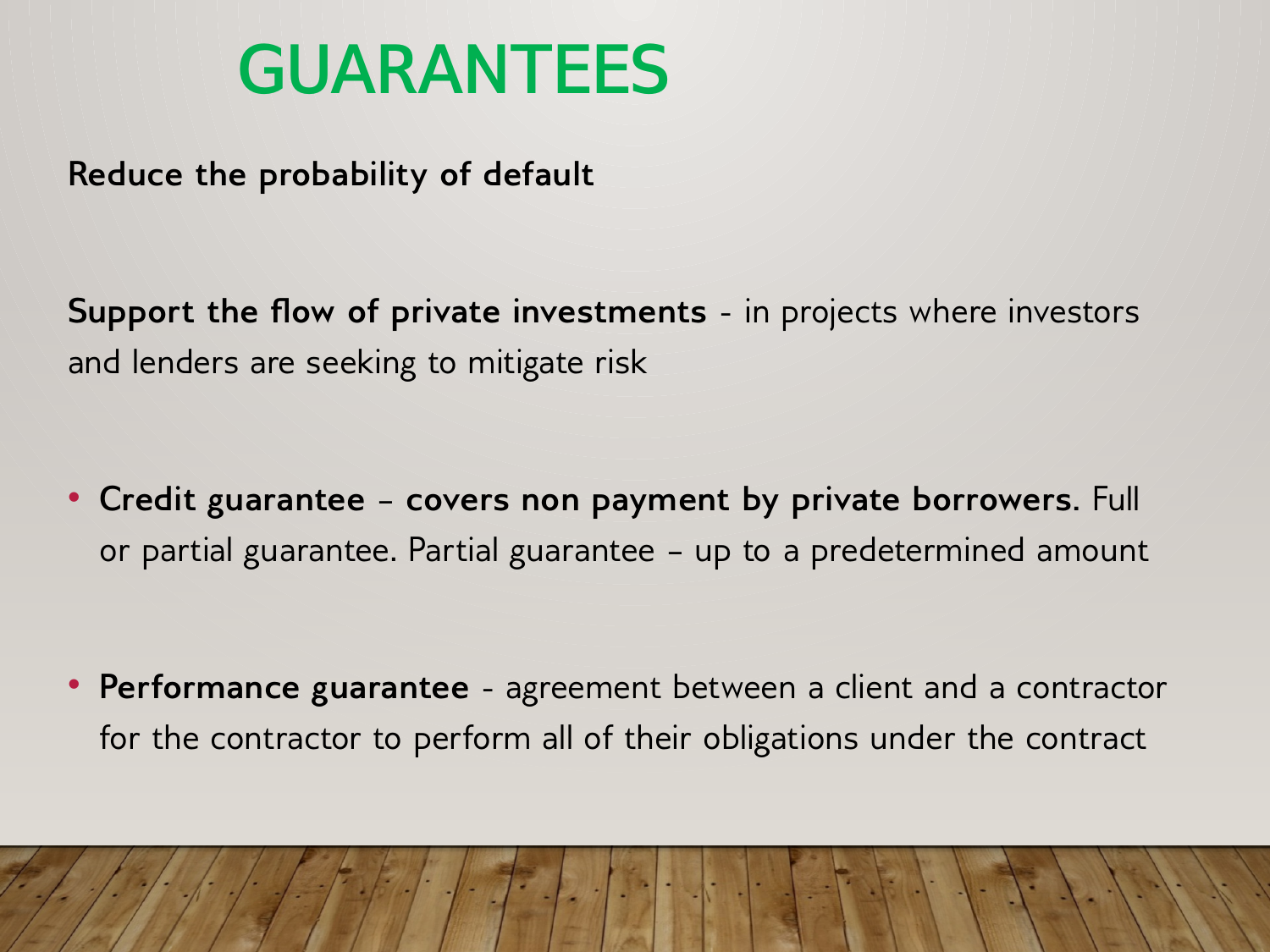

Guarantees
Reduce the probability of default

Support the flow of private investments - in projects where investors and lenders are seeking to mitigate risk

Credit guarantee – covers non payment by private borrowers. Full or partial guarantee. Partial guarantee – up to a predetermined amount

Performance guarantee - agreement between a client and a contractor for the contractor to perform all of their obligations under the contract